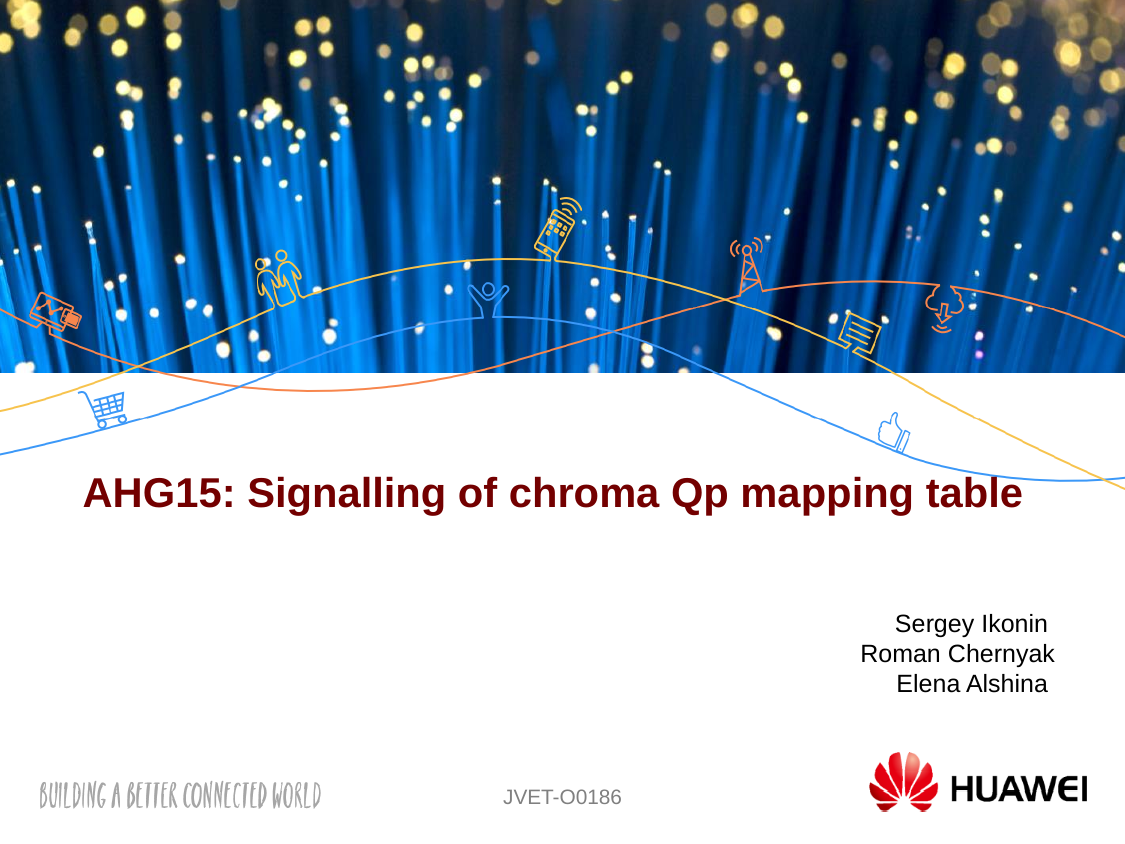

# AHG15: Signalling of chroma Qp mapping table
Sergey Ikonin
Roman Chernyak
Elena Alshina